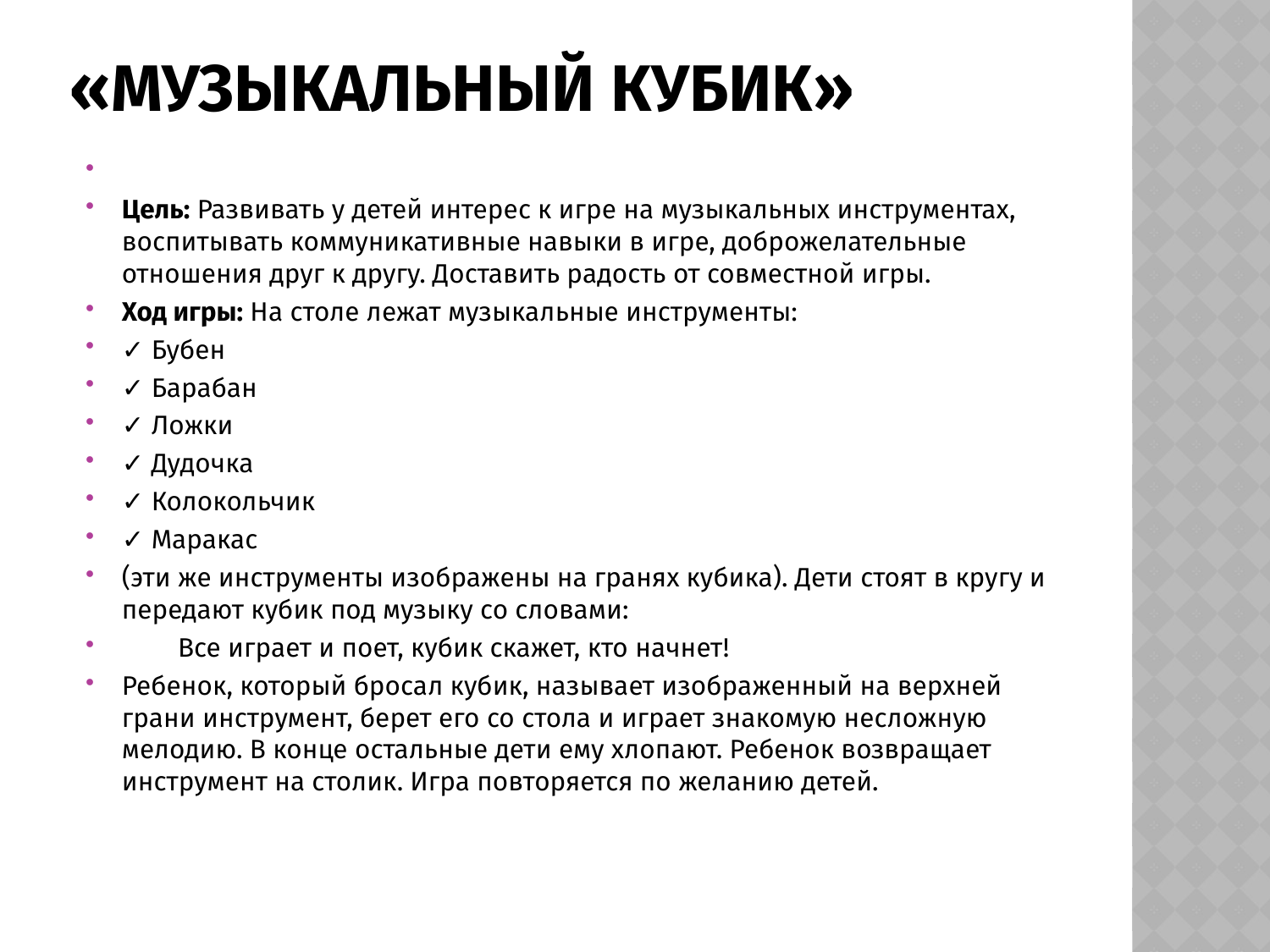

# «Музыкальный кубик»

Цель: Развивать у детей интерес к игре на музыкальных инструментах, воспитывать коммуникативные навыки в игре, доброжелательные отношения друг к другу. Доставить радость от совместной игры.
Ход игры: На столе лежат музыкальные инструменты:
✓ Бубен
✓ Барабан
✓ Ложки
✓ Дудочка
✓ Колокольчик
✓ Маракас
(эти же инструменты изображены на гранях кубика). Дети стоят в кругу и передают кубик под музыку со словами:
        Все играет и поет, кубик скажет, кто начнет!
Ребенок, который бросал кубик, называет изображенный на верхней грани инструмент, берет его со стола и играет знакомую несложную мелодию. В конце остальные дети ему хлопают. Ребенок возвращает инструмент на столик. Игра повторяется по желанию детей.